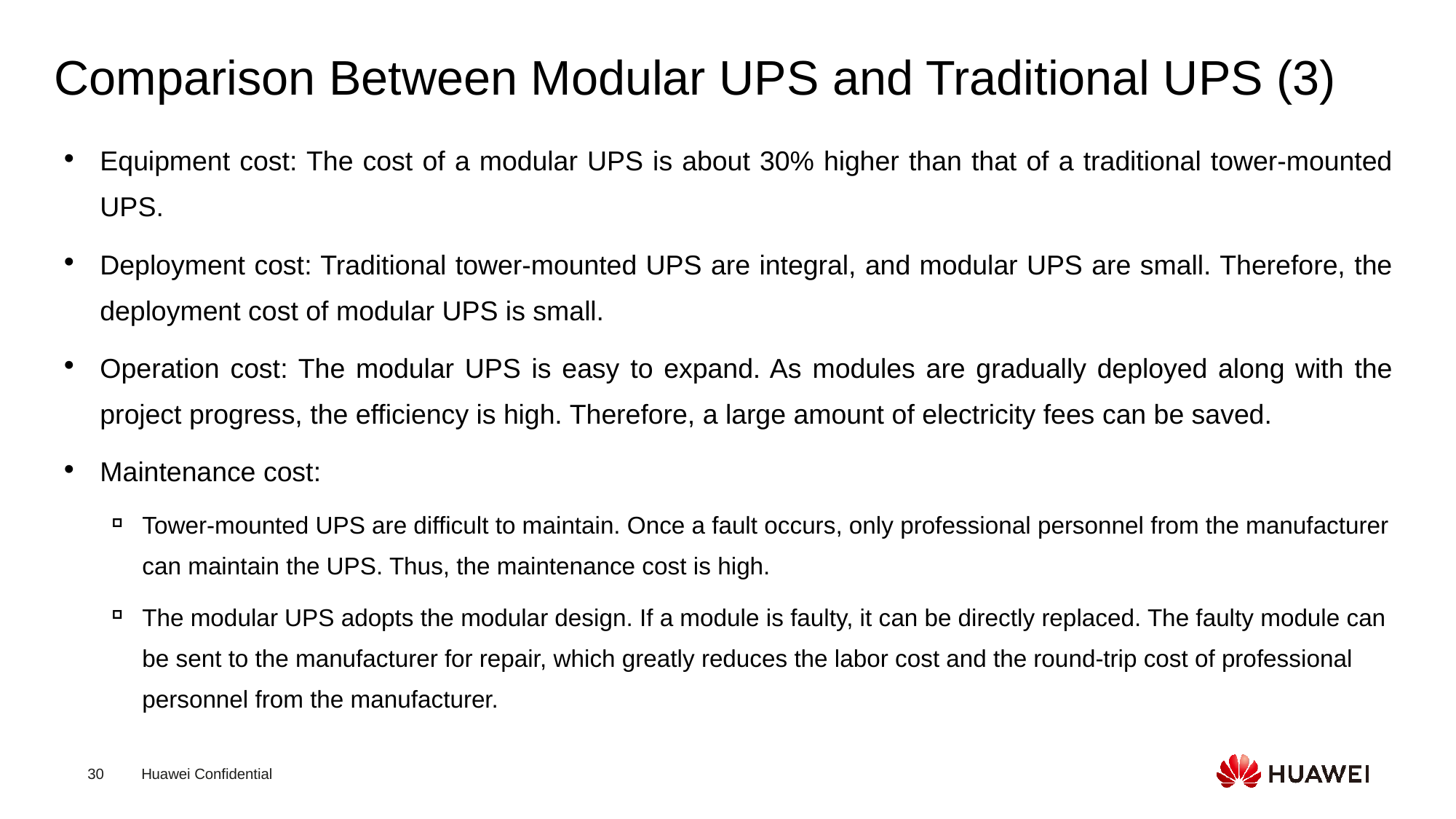

# Comparison Between Modular UPS and Traditional UPS (3)
Equipment cost: The cost of a modular UPS is about 30% higher than that of a traditional tower-mounted UPS.
Deployment cost: Traditional tower-mounted UPS are integral, and modular UPS are small. Therefore, the deployment cost of modular UPS is small.
Operation cost: The modular UPS is easy to expand. As modules are gradually deployed along with the project progress, the efficiency is high. Therefore, a large amount of electricity fees can be saved.
Maintenance cost:
Tower-mounted UPS are difficult to maintain. Once a fault occurs, only professional personnel from the manufacturer can maintain the UPS. Thus, the maintenance cost is high.
The modular UPS adopts the modular design. If a module is faulty, it can be directly replaced. The faulty module can be sent to the manufacturer for repair, which greatly reduces the labor cost and the round-trip cost of professional personnel from the manufacturer.